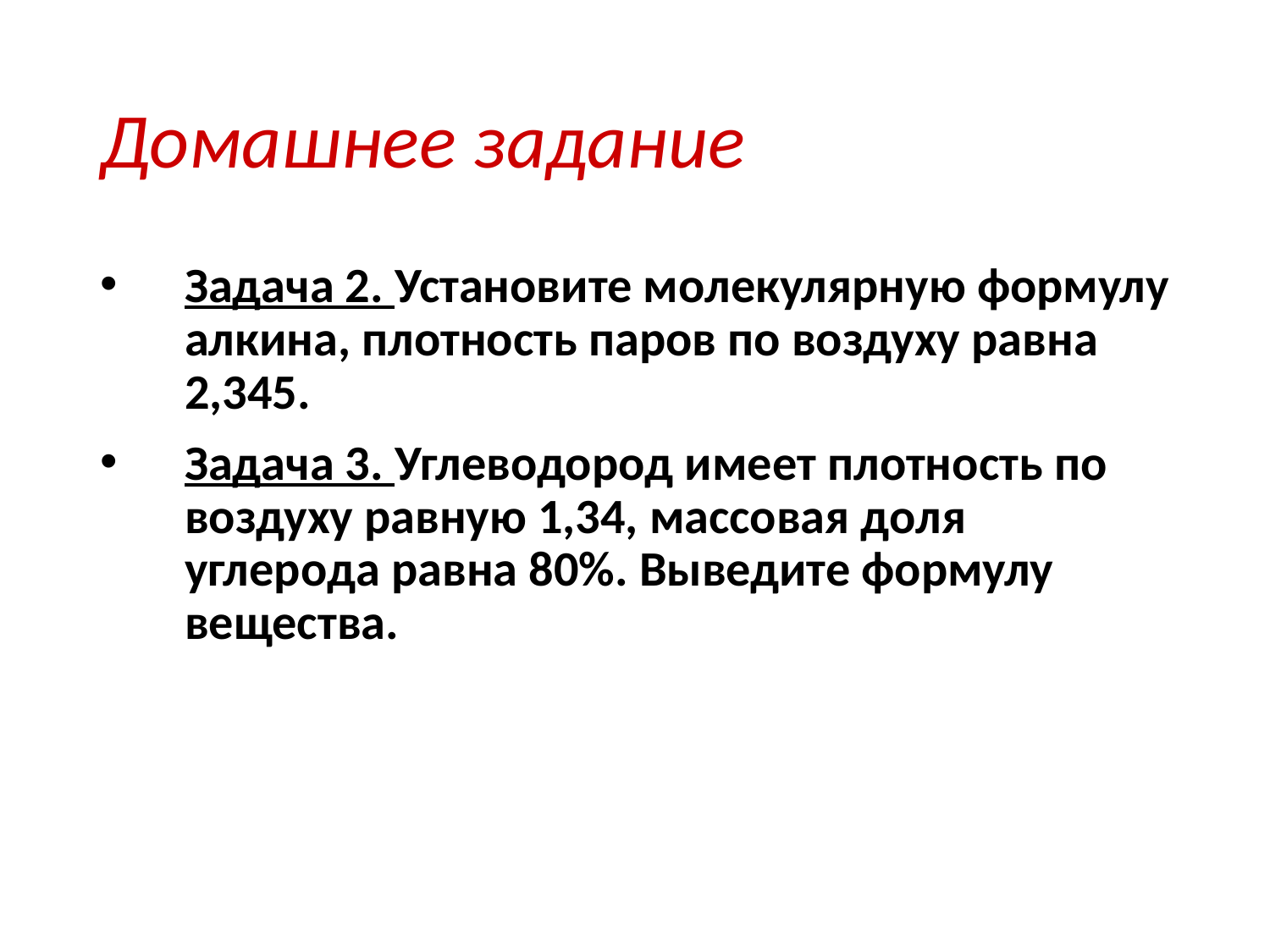

# Домашнее задание
Задача 2. Установите молекулярную формулу алкина, плотность паров по воздуху равна 2,345.
Задача 3. Углеводород имеет плотность по воздуху равную 1,34, массовая доля углерода равна 80%. Выведите формулу вещества.